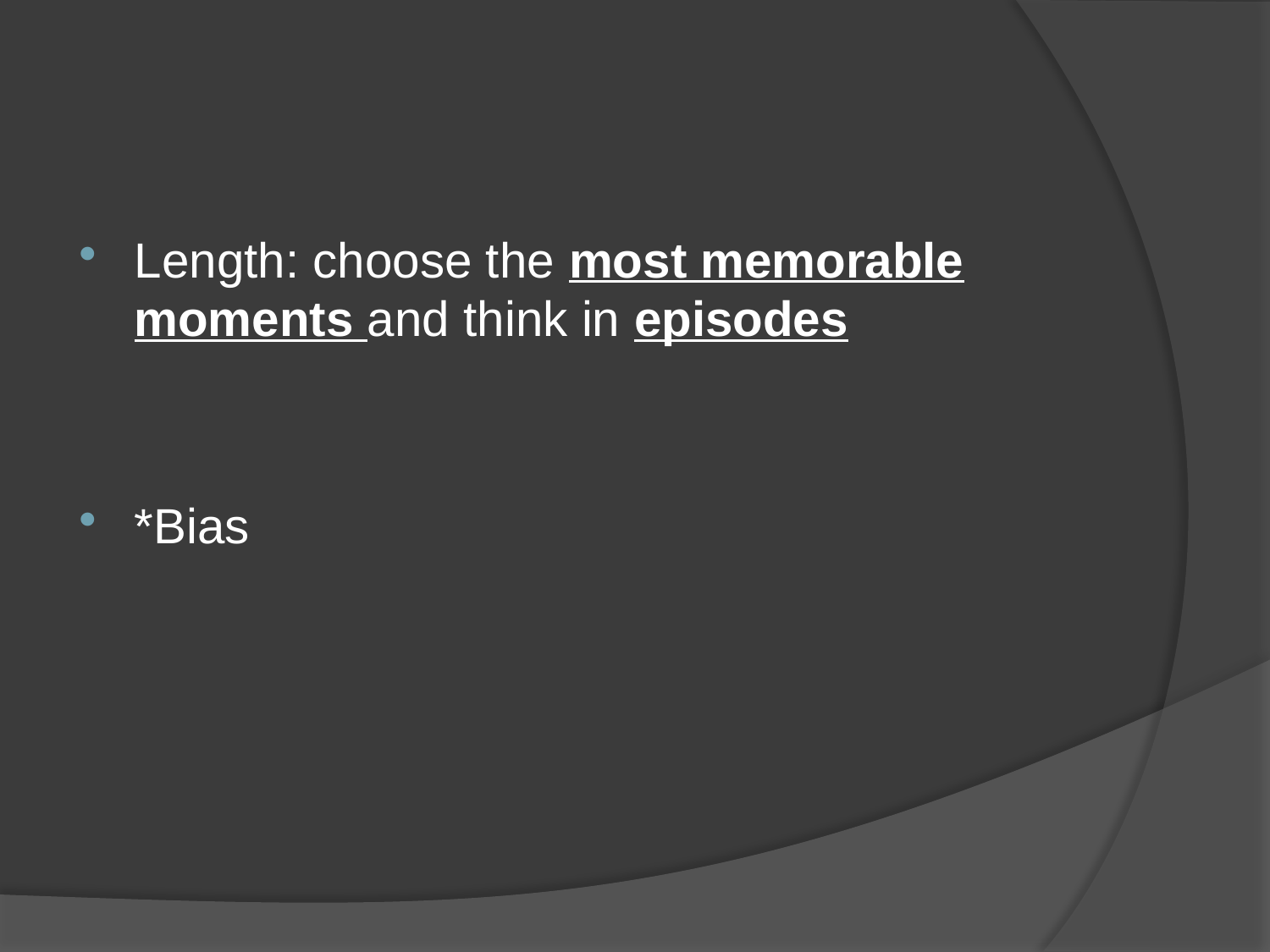

#
Length: choose the most memorable moments and think in episodes

*Bias